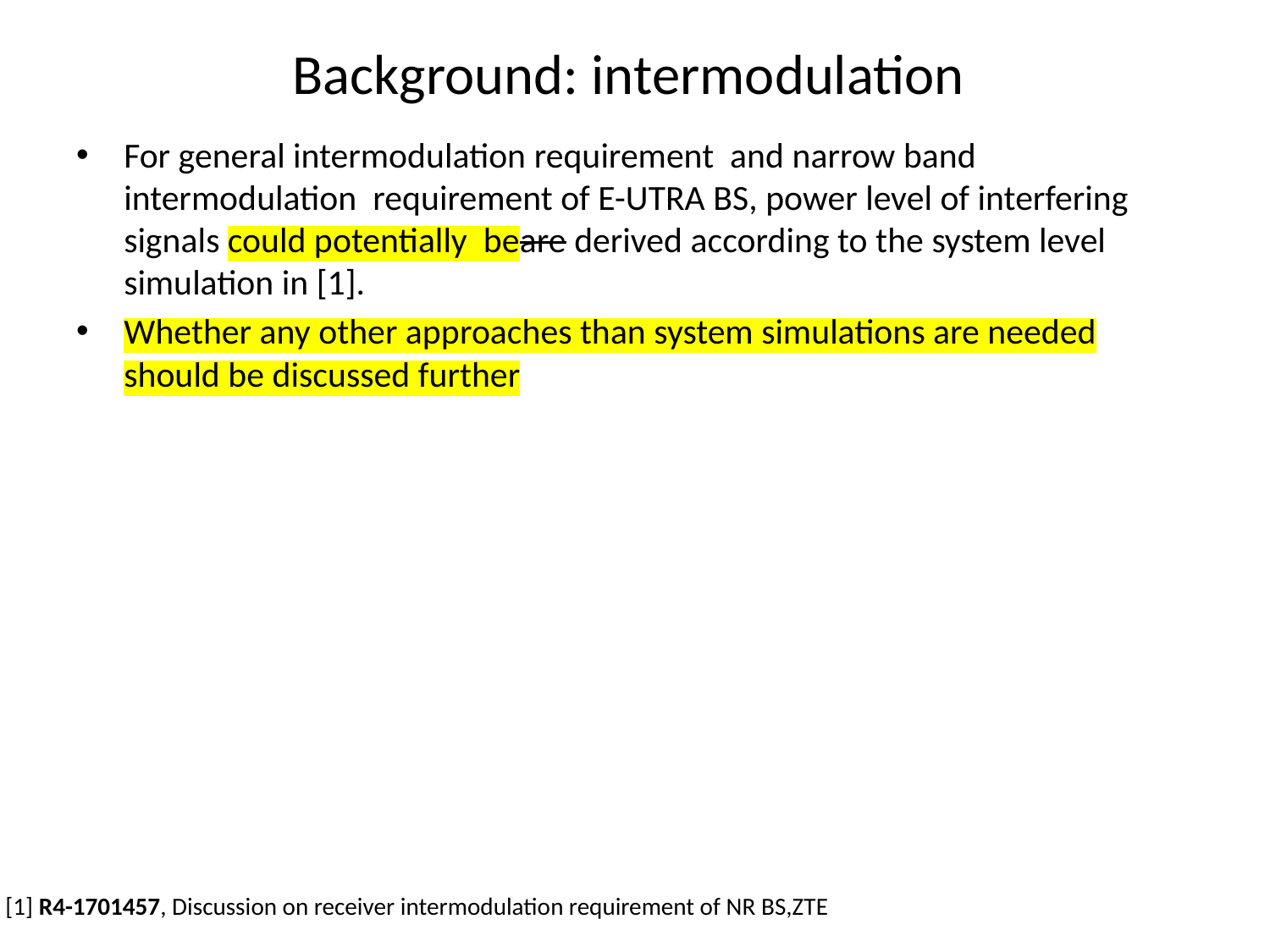

# Background: intermodulation
For general intermodulation requirement  and narrow band intermodulation  requirement of E-UTRA BS, power level of interfering signals could potentially  beare derived according to the system level simulation in [1].
Whether any other approaches than system simulations are needed should be discussed further

[1] R4-1701457, Discussion on receiver intermodulation requirement of NR BS,ZTE